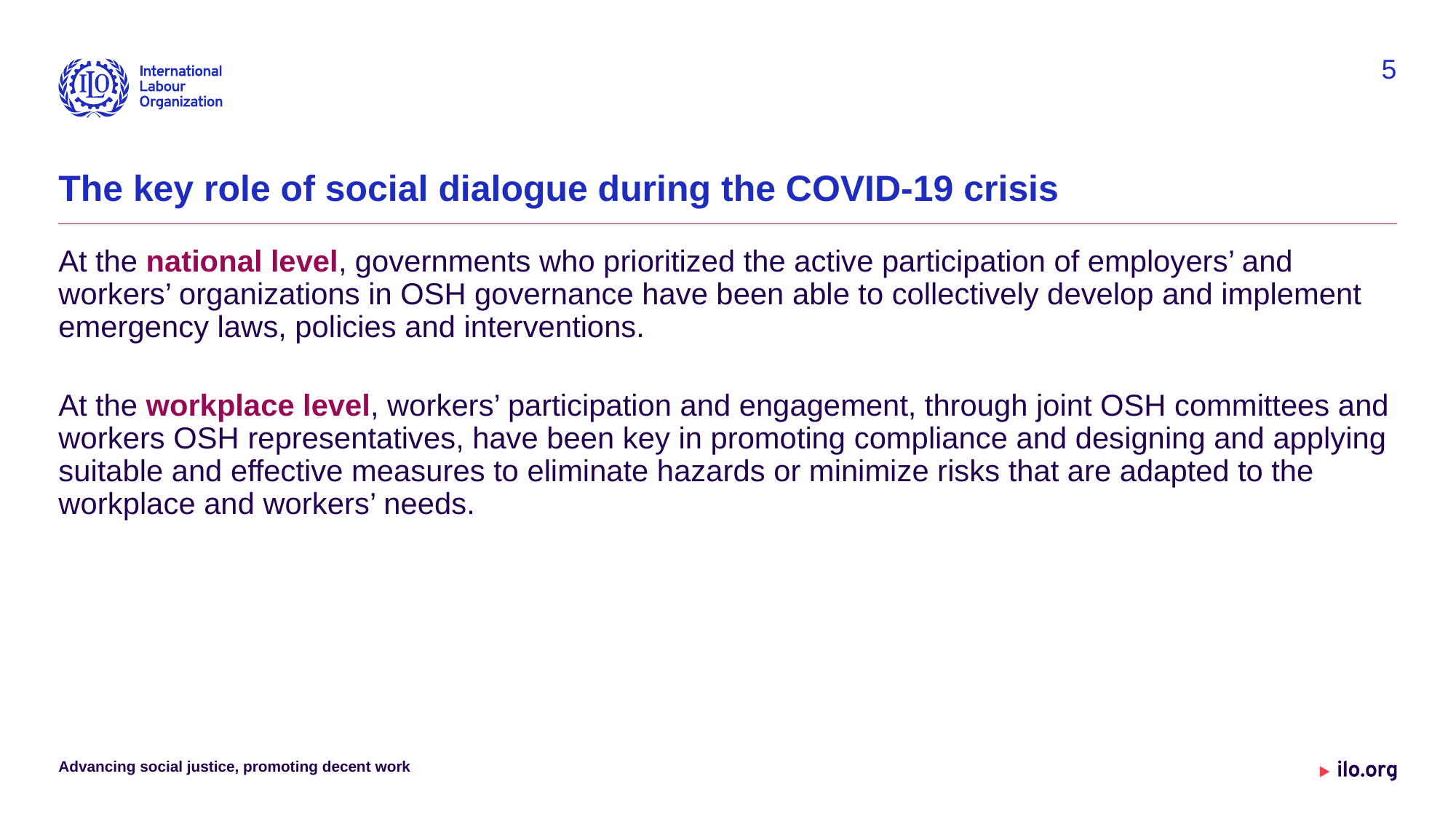

5
# The key role of social dialogue during the COVID-19 crisis
At the national level, governments who prioritized the active participation of employers’ and workers’ organizations in OSH governance have been able to collectively develop and implement emergency laws, policies and interventions.
At the workplace level, workers’ participation and engagement, through joint OSH committees and workers OSH representatives, have been key in promoting compliance and designing and applying suitable and effective measures to eliminate hazards or minimize risks that are adapted to the workplace and workers’ needs.

Advancing social justice, promoting decent work
Date: Monday / 01 / October / 2019